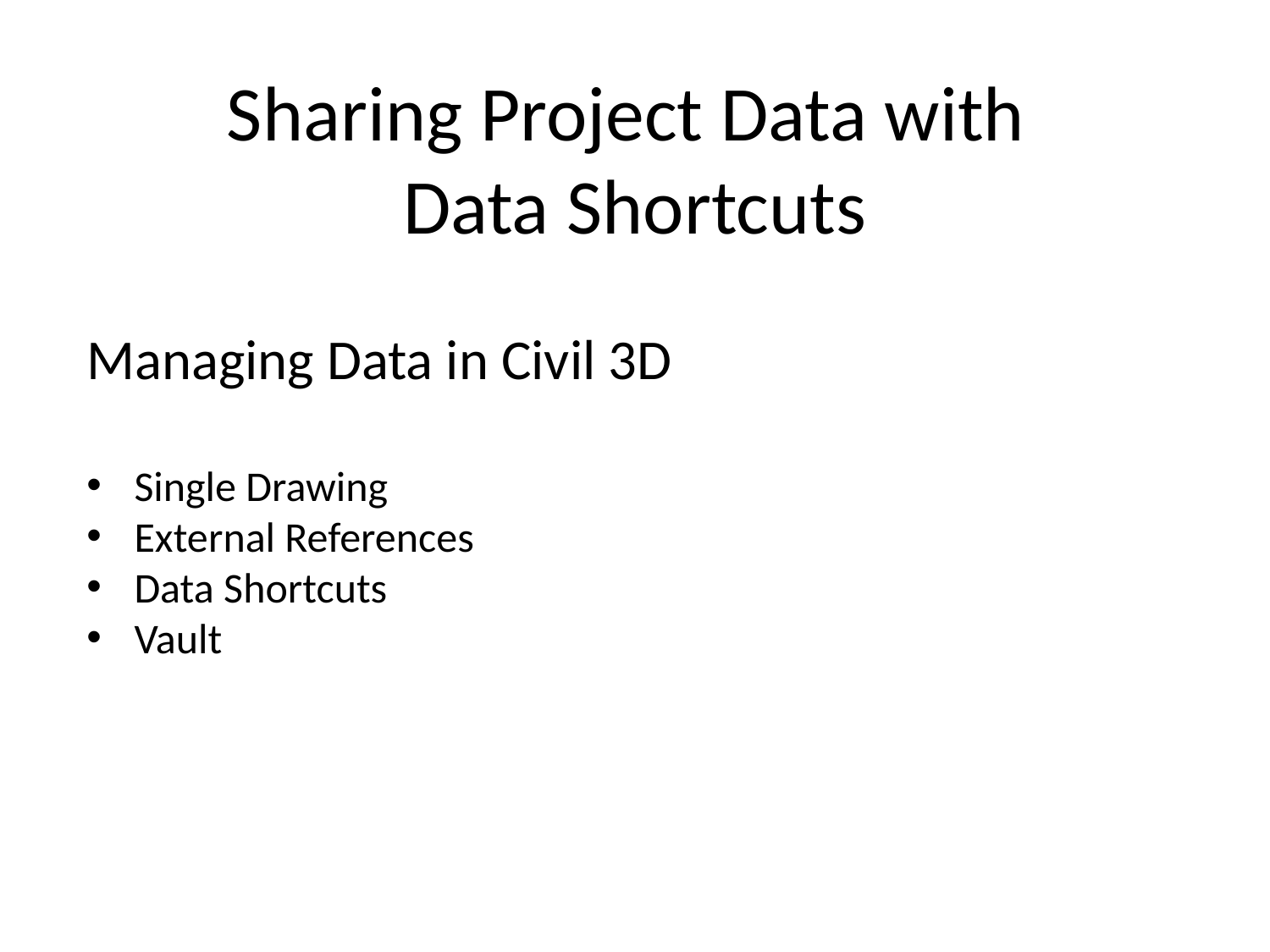

# Sharing Project Data with Data Shortcuts
Managing Data in Civil 3D

Single Drawing
External References
Data Shortcuts
Vault